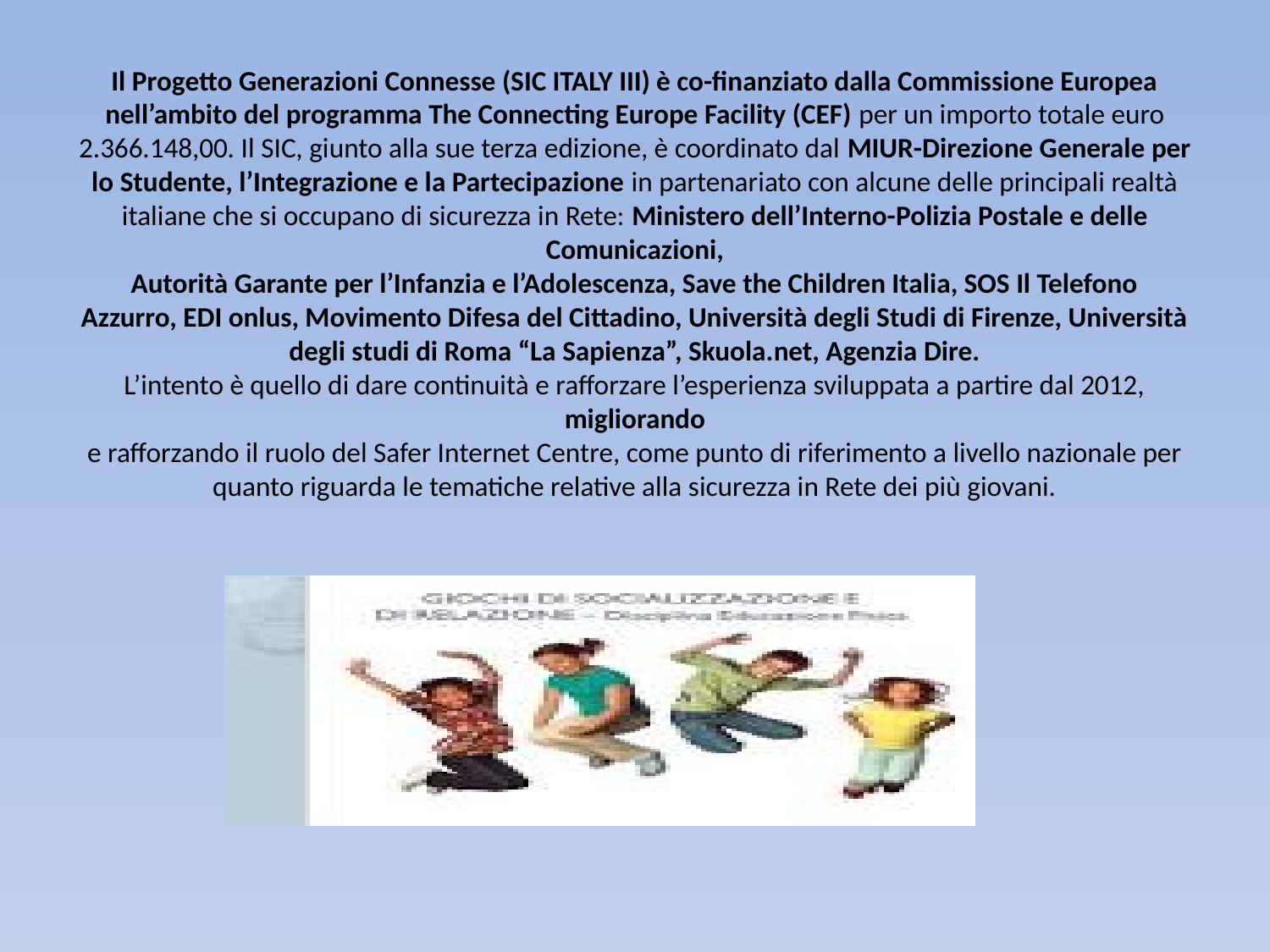

Il Progetto Generazioni Connesse (SIC ITALY III) è co-finanziato dalla Commissione Europea
nell’ambito del programma The Connecting Europe Facility (CEF) per un importo totale euro
2.366.148,00. Il SIC, giunto alla sue terza edizione, è coordinato dal MIUR-Direzione Generale per
lo Studente, l’Integrazione e la Partecipazione in partenariato con alcune delle principali realtà
italiane che si occupano di sicurezza in Rete: Ministero dell’Interno-Polizia Postale e delle Comunicazioni,
Autorità Garante per l’Infanzia e l’Adolescenza, Save the Children Italia, SOS Il Telefono
Azzurro, EDI onlus, Movimento Difesa del Cittadino, Università degli Studi di Firenze, Università
degli studi di Roma “La Sapienza”, Skuola.net, Agenzia Dire.
L’intento è quello di dare continuità e rafforzare l’esperienza sviluppata a partire dal 2012, migliorando
e rafforzando il ruolo del Safer Internet Centre, come punto di riferimento a livello nazionale per
quanto riguarda le tematiche relative alla sicurezza in Rete dei più giovani.